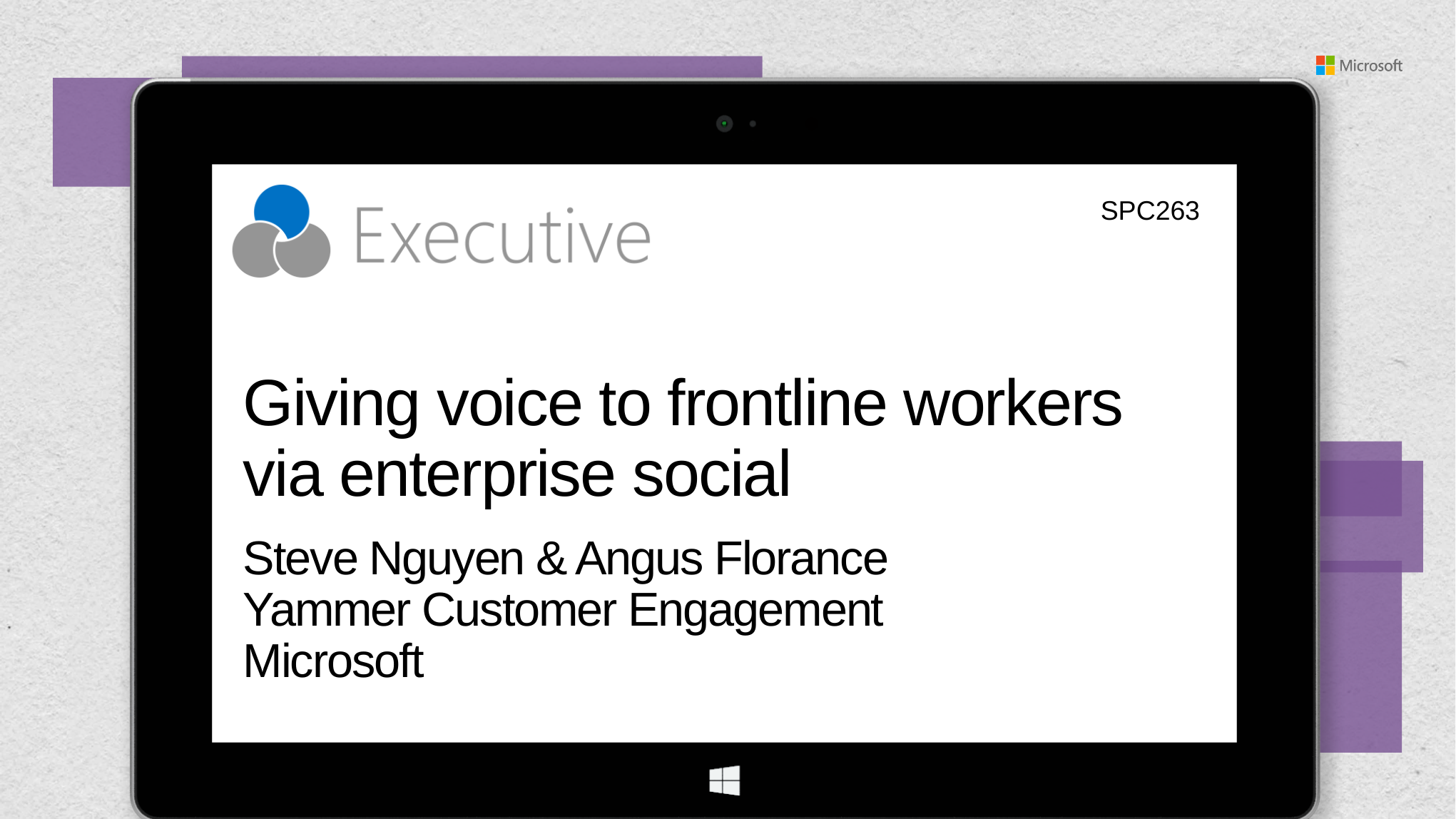

SPC263
# Giving voice to frontline workers via enterprise social
Steve Nguyen & Angus Florance
Yammer Customer Engagement
Microsoft